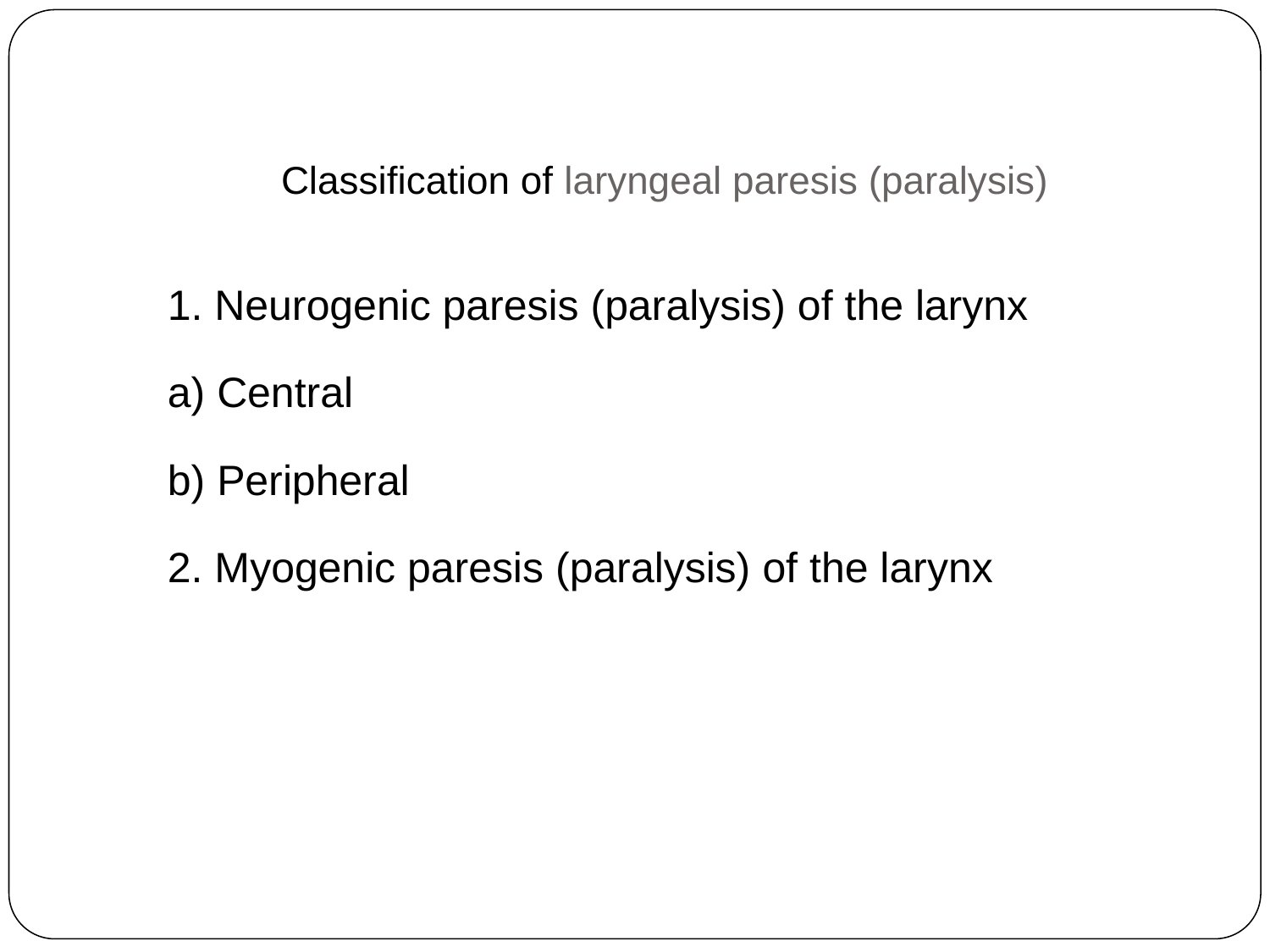

# Classification of laryngeal paresis (paralysis)
1. Neurogenic paresis (paralysis) of the larynx
a) Central
b) Peripheral
2. Myogenic paresis (paralysis) of the larynx